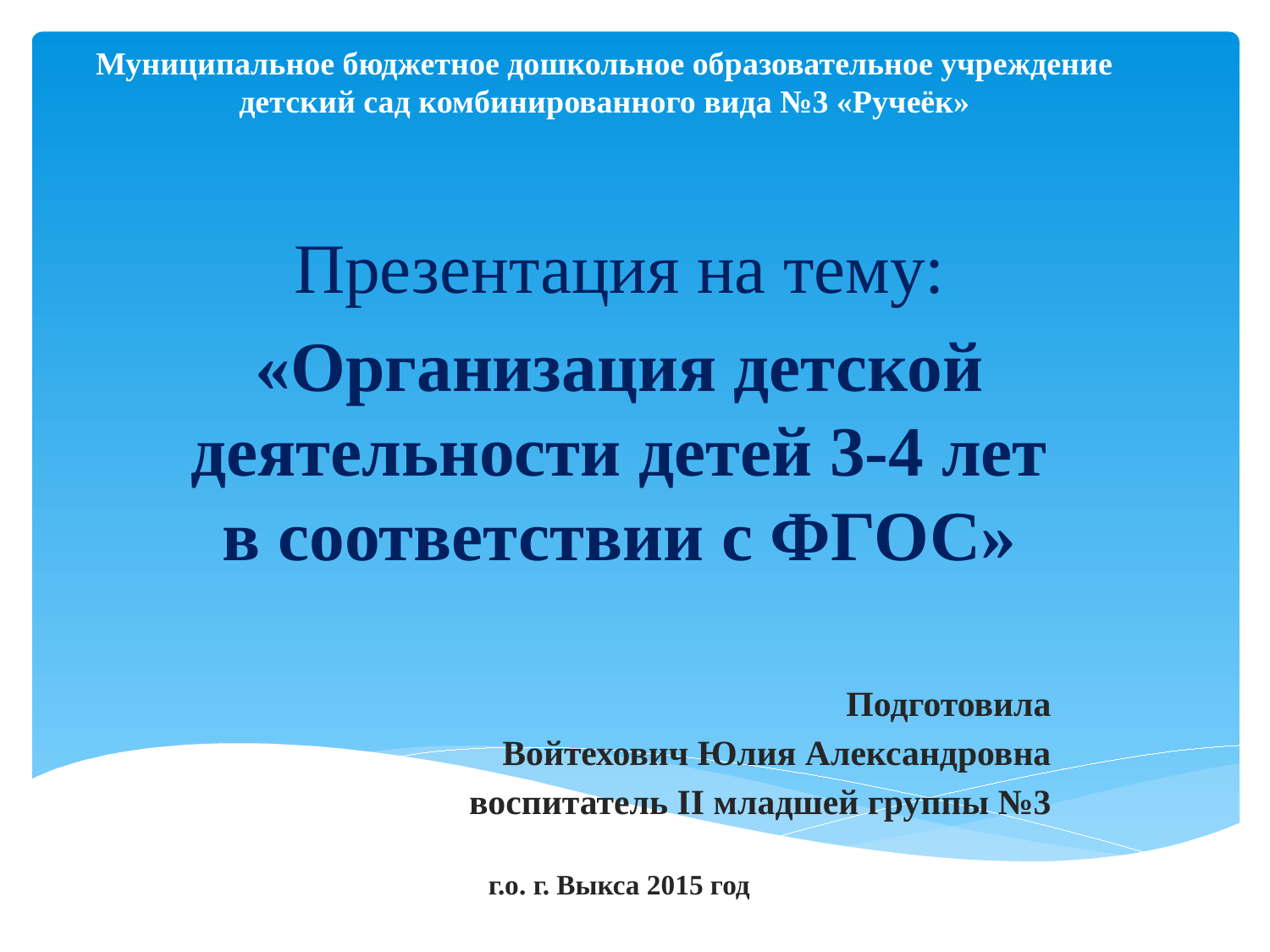

# Муниципальное бюджетное дошкольное образовательное учреждение детский сад комбинированного вида №3 «Ручеёк»
Презентация на тему:
«Организация детской деятельности детей 3-4 лет в соответствии с ФГОС»

Подготовила
 Войтехович Юлия Александровна
воспитатель II младшей группы №3

г.о. г. Выкса 2015 год